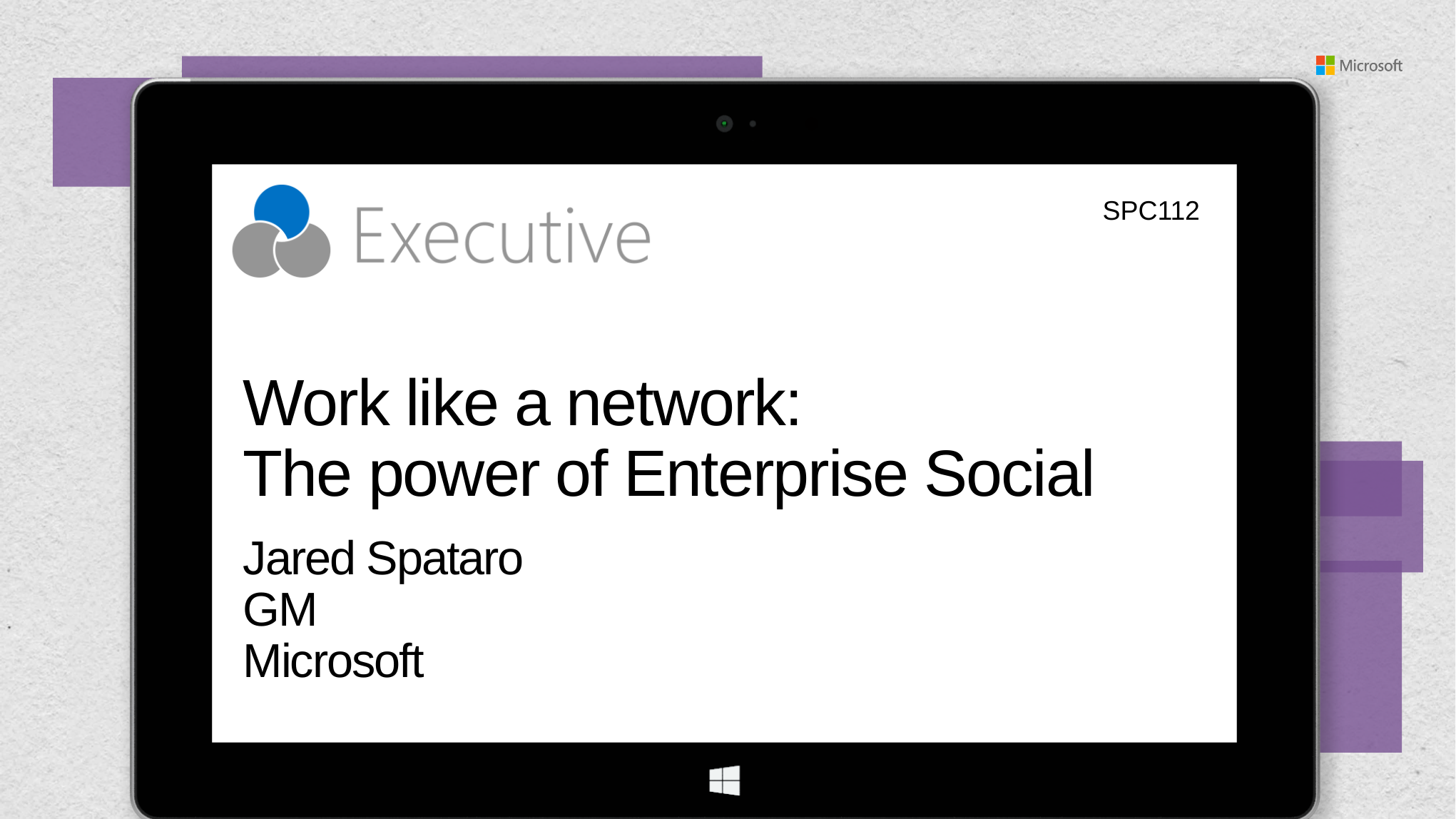

SPC112
# Work like a network: The power of Enterprise Social
Jared Spataro
GM
Microsoft